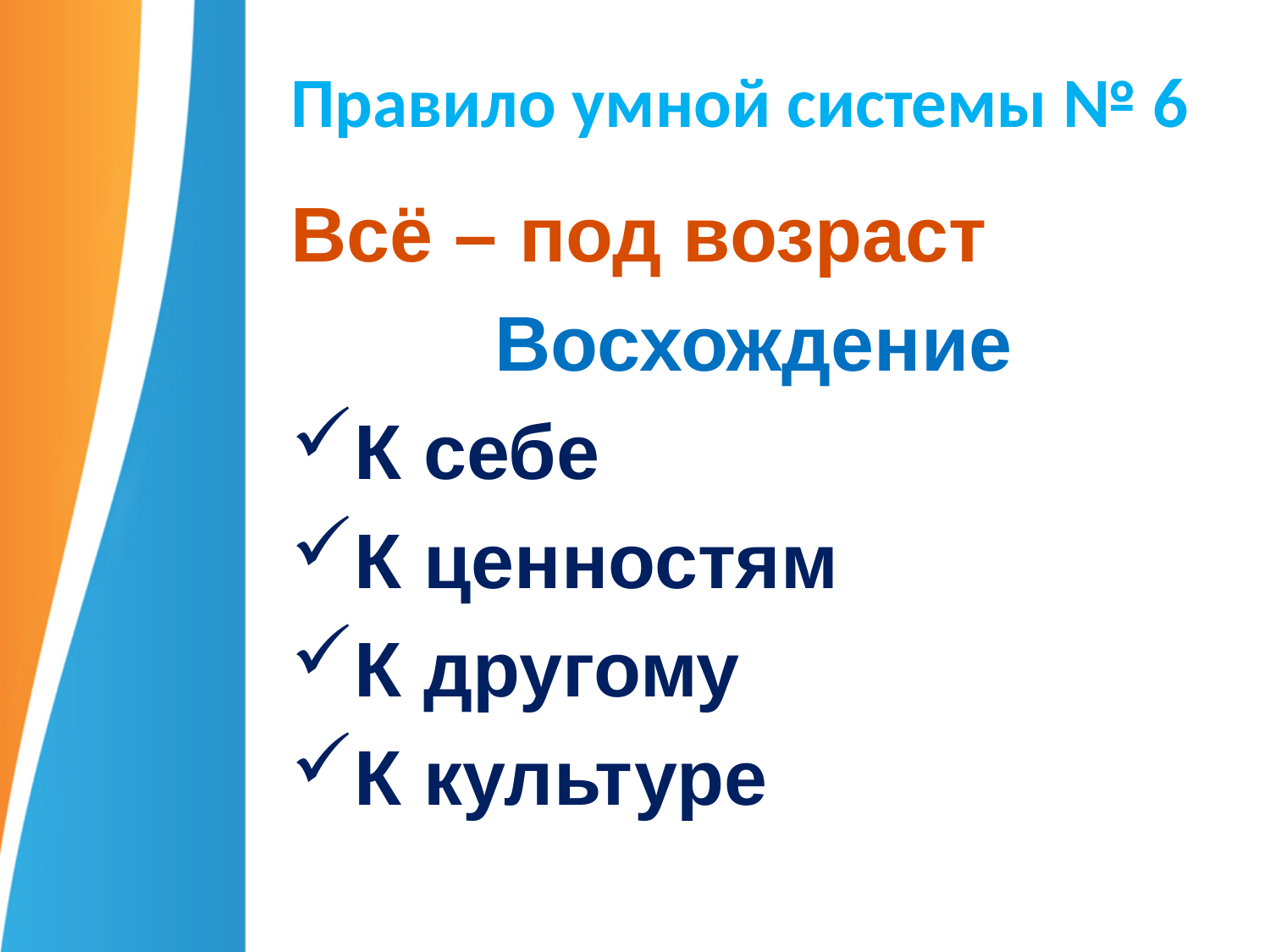

# Правило умной системы № 6
Всё – под возраст
Восхождение
К себе
К ценностям
К другому
К культуре